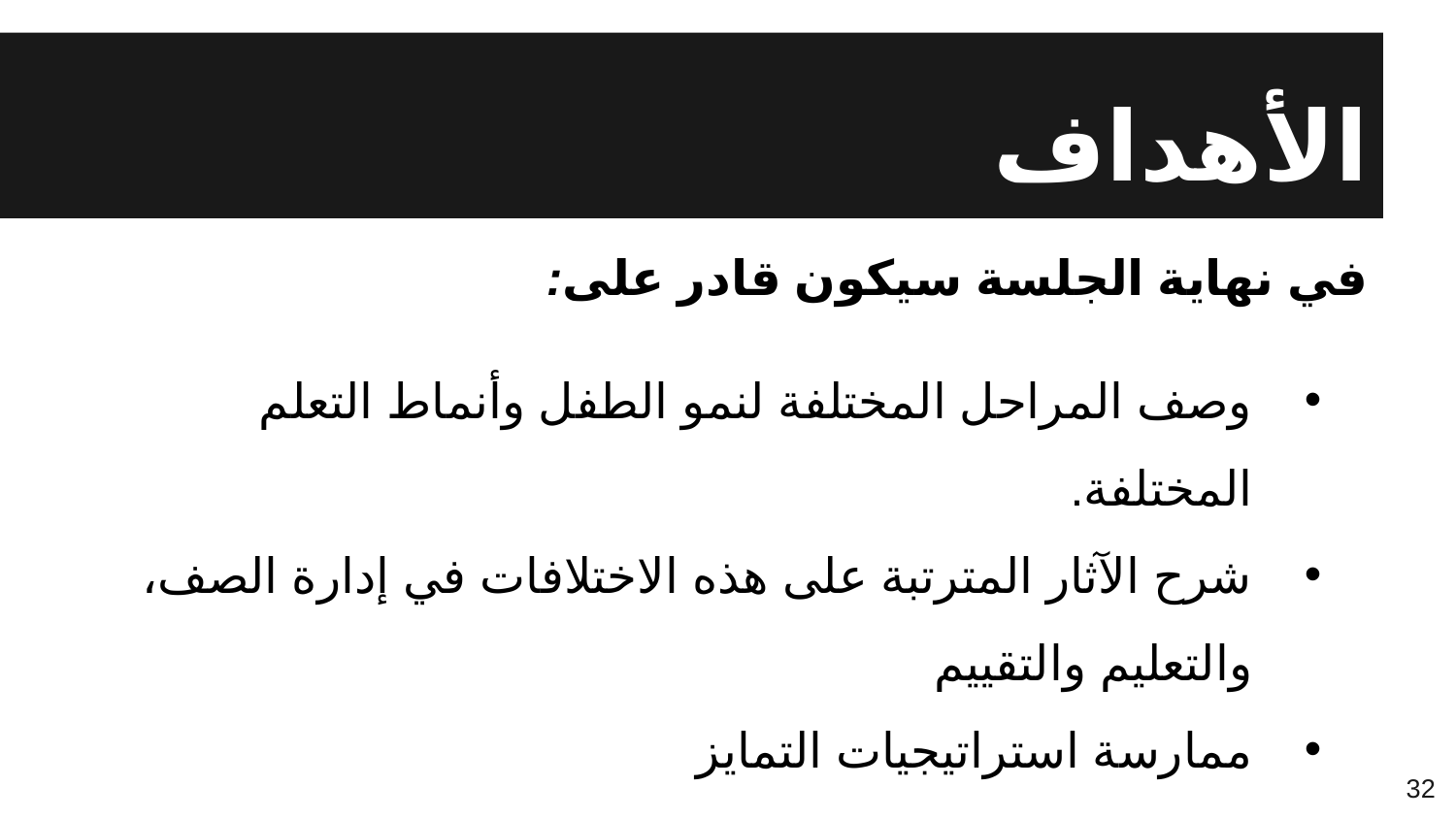

# الأهداف
في نهاية الجلسة سيكون قادر على:

وصف المراحل المختلفة لنمو الطفل وأنماط التعلم المختلفة.
شرح الآثار المترتبة على هذه الاختلافات في إدارة الصف، والتعليم والتقييم
ممارسة استراتيجيات التمايز

32